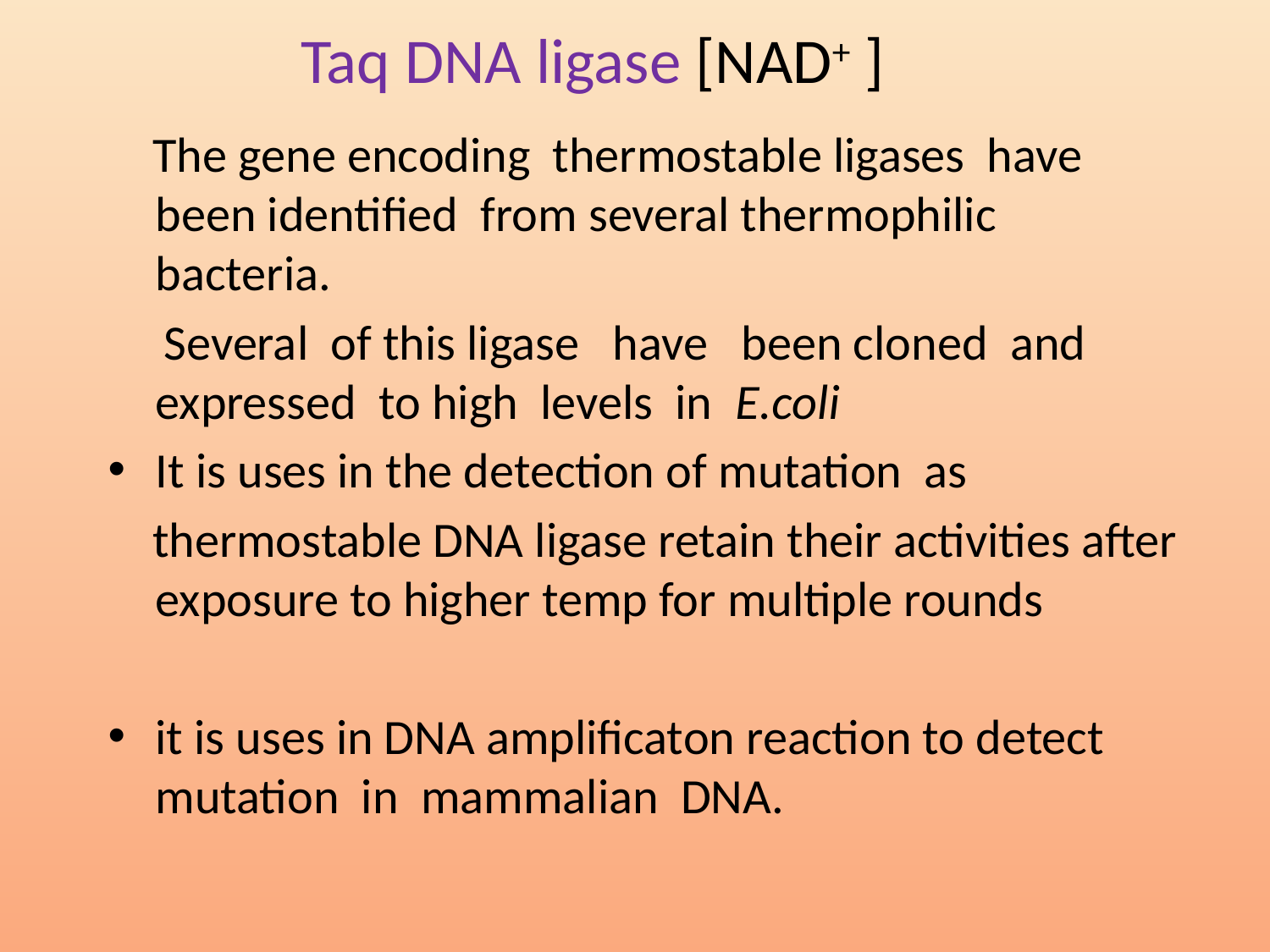

# Taq DNA ligase [NAD+ ]
    The gene encoding  thermostable ligases  have been identified  from several thermophilic bacteria.
     Several  of this ligase   have   been cloned  and expressed  to high  levels  in  E.coli
It is uses in the detection of mutation  as
    thermostable DNA ligase retain their activities after exposure to higher temp for multiple rounds

it is uses in DNA amplificaton reaction to detect mutation  in  mammalian  DNA.